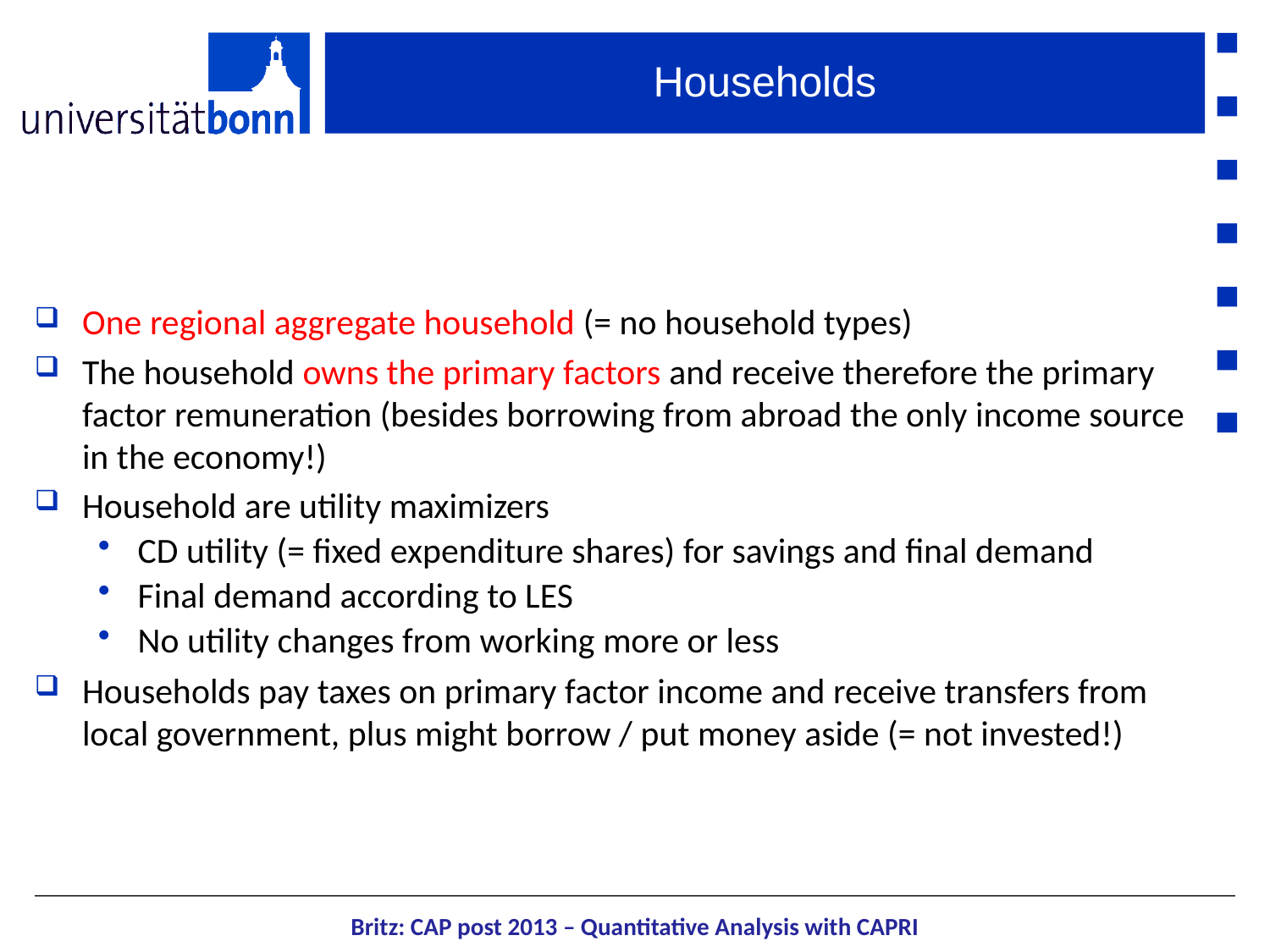

# Households
One regional aggregate household (= no household types)
The household owns the primary factors and receive therefore the primary factor remuneration (besides borrowing from abroad the only income source in the economy!)
Household are utility maximizers
CD utility (= fixed expenditure shares) for savings and final demand
Final demand according to LES
No utility changes from working more or less
Households pay taxes on primary factor income and receive transfers from local government, plus might borrow / put money aside (= not invested!)
Britz: CAP post 2013 – Quantitative Analysis with CAPRI